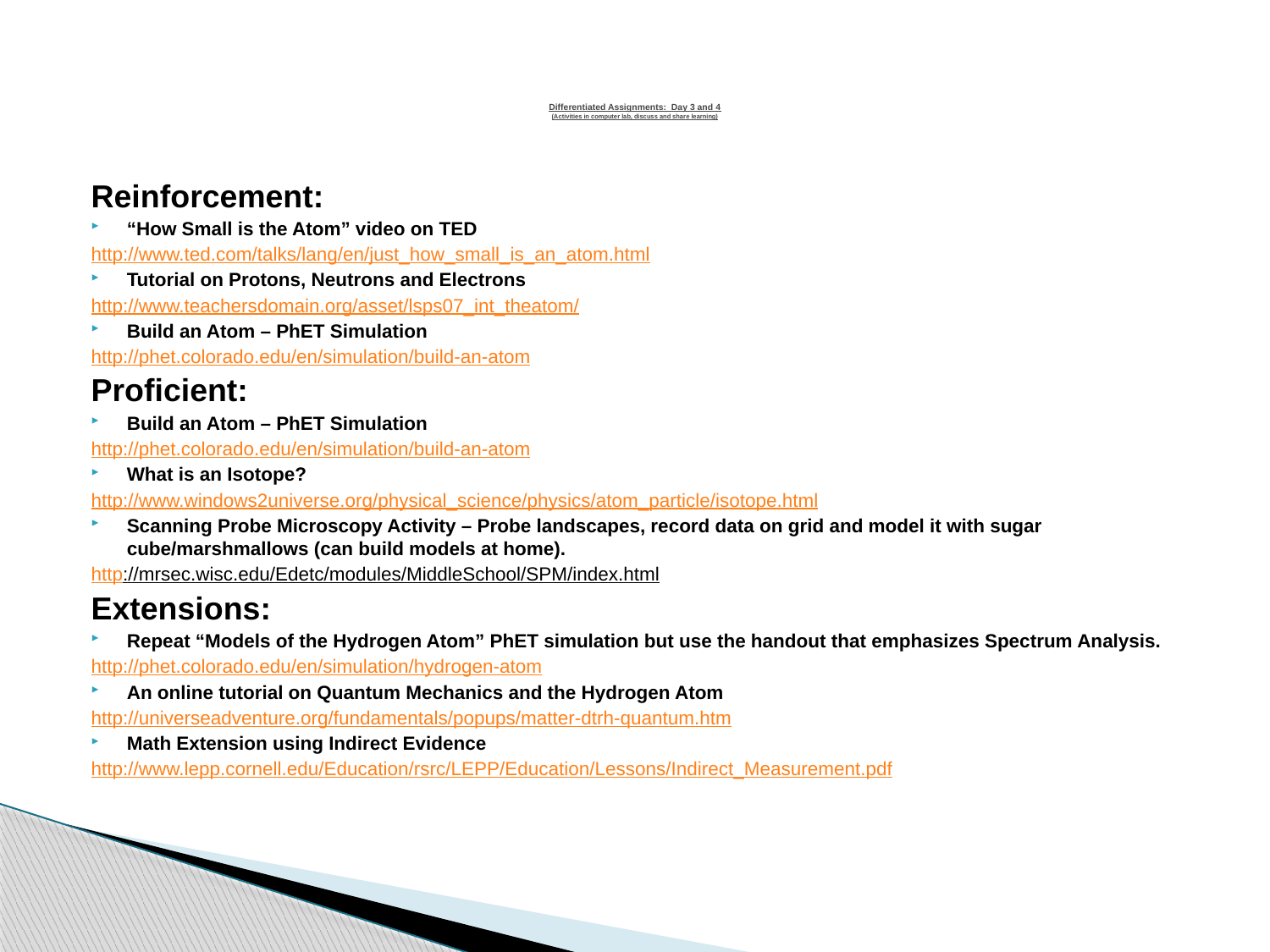

# Differentiated Assignments:  Day 3 and 4 (Activities in computer lab, discuss and share learning)
Reinforcement:
“How Small is the Atom” video on TED
http://www.ted.com/talks/lang/en/just_how_small_is_an_atom.html
Tutorial on Protons, Neutrons and Electrons
http://www.teachersdomain.org/asset/lsps07_int_theatom/
Build an Atom – PhET Simulation
http://phet.colorado.edu/en/simulation/build-an-atom
Proficient:
Build an Atom – PhET Simulation
http://phet.colorado.edu/en/simulation/build-an-atom
What is an Isotope?
http://www.windows2universe.org/physical_science/physics/atom_particle/isotope.html
Scanning Probe Microscopy Activity – Probe landscapes, record data on grid and model it with sugar cube/marshmallows (can build models at home).
http://mrsec.wisc.edu/Edetc/modules/MiddleSchool/SPM/index.html
Extensions:
Repeat “Models of the Hydrogen Atom” PhET simulation but use the handout that emphasizes Spectrum Analysis.
http://phet.colorado.edu/en/simulation/hydrogen-atom
An online tutorial on Quantum Mechanics and the Hydrogen Atom
http://universeadventure.org/fundamentals/popups/matter-dtrh-quantum.htm
Math Extension using Indirect Evidence
http://www.lepp.cornell.edu/Education/rsrc/LEPP/Education/Lessons/Indirect_Measurement.pdf